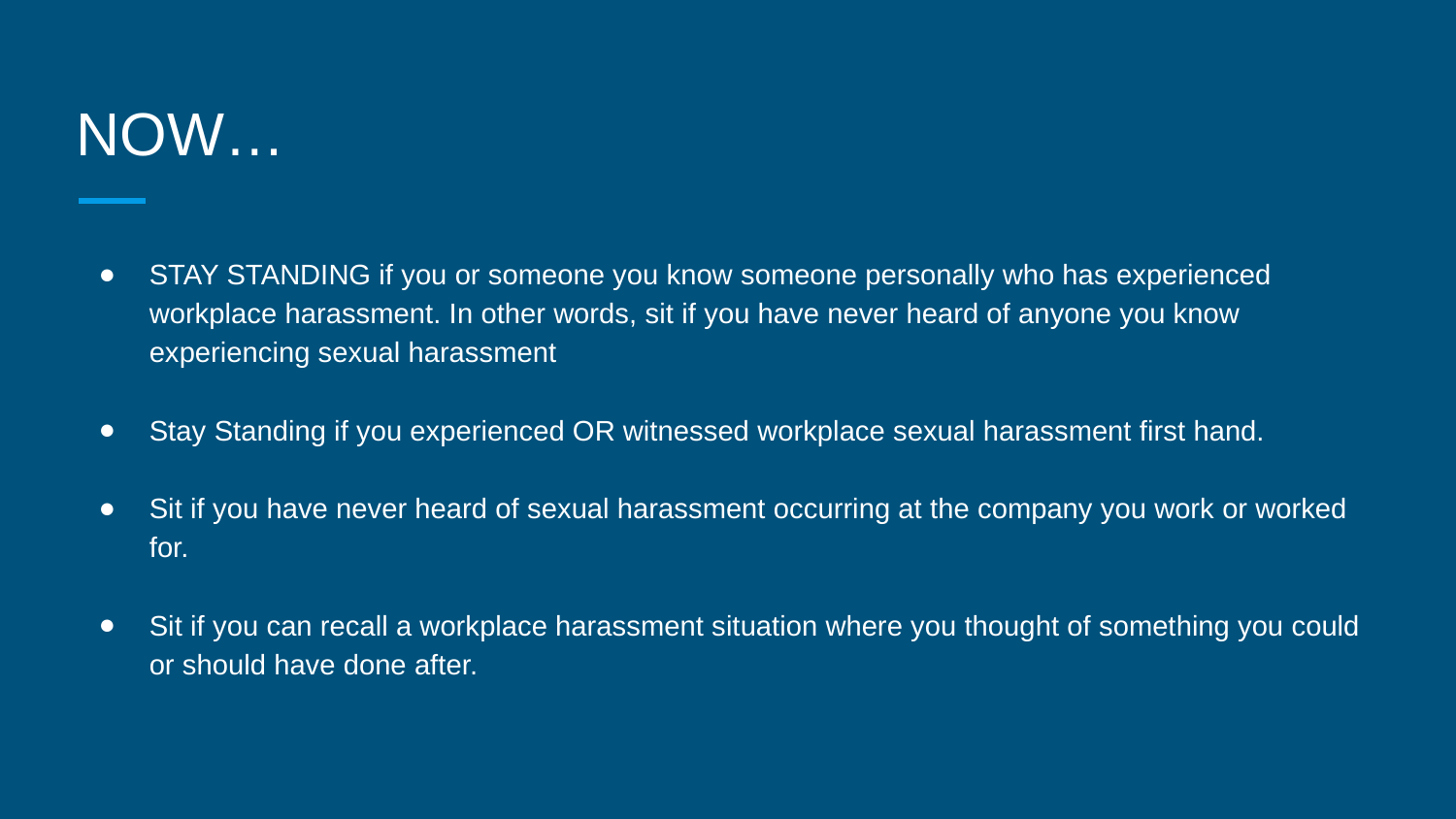

# NOW…
STAY STANDING if you or someone you know someone personally who has experienced workplace harassment. In other words, sit if you have never heard of anyone you know experiencing sexual harassment

Stay Standing if you experienced OR witnessed workplace sexual harassment first hand.

Sit if you have never heard of sexual harassment occurring at the company you work or worked for.

Sit if you can recall a workplace harassment situation where you thought of something you could or should have done after.